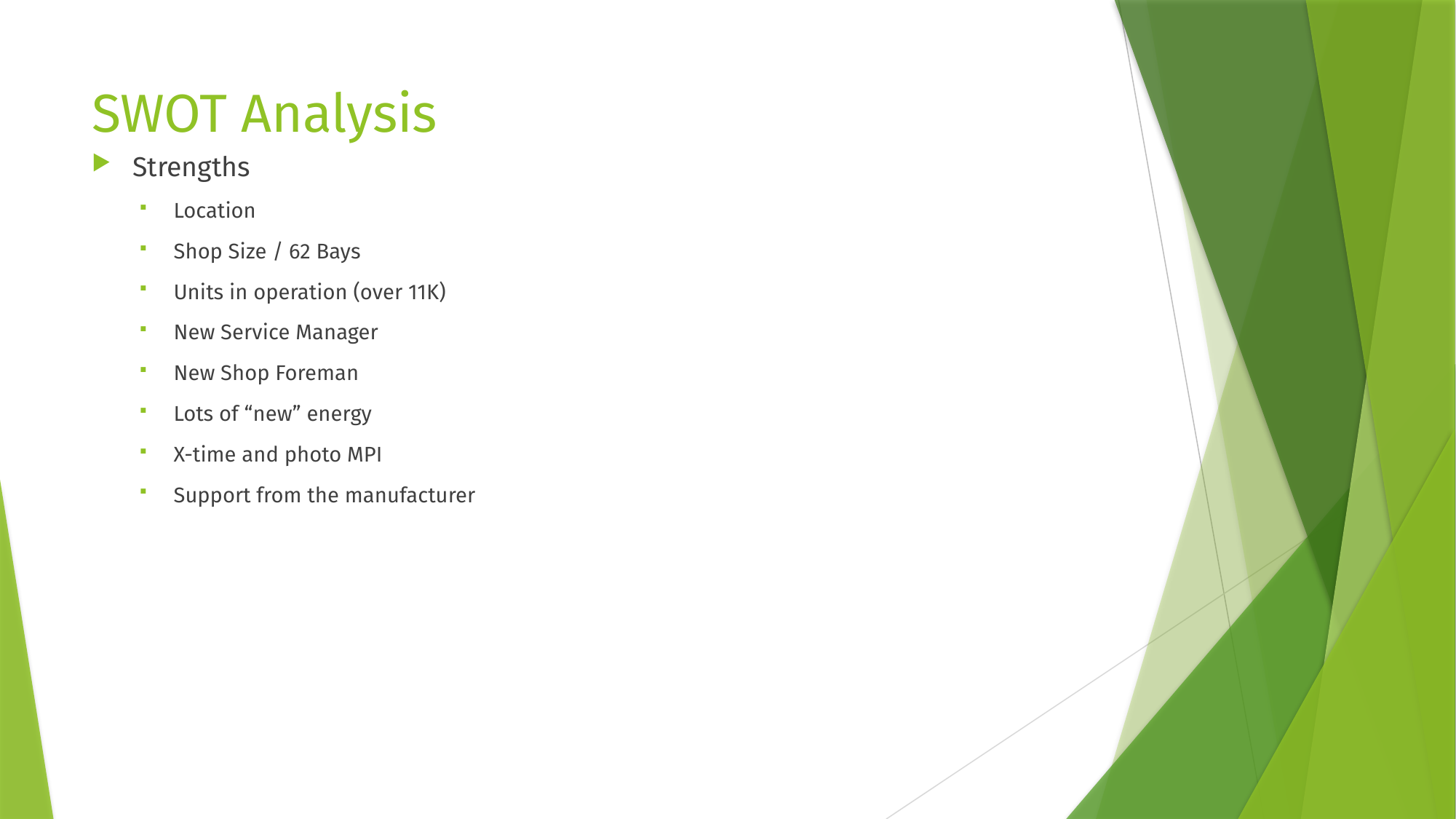

# SWOT Analysis
Strengths
Location
Shop Size / 62 Bays
Units in operation (over 11K)
New Service Manager
New Shop Foreman
Lots of “new” energy
X-time and photo MPI
Support from the manufacturer